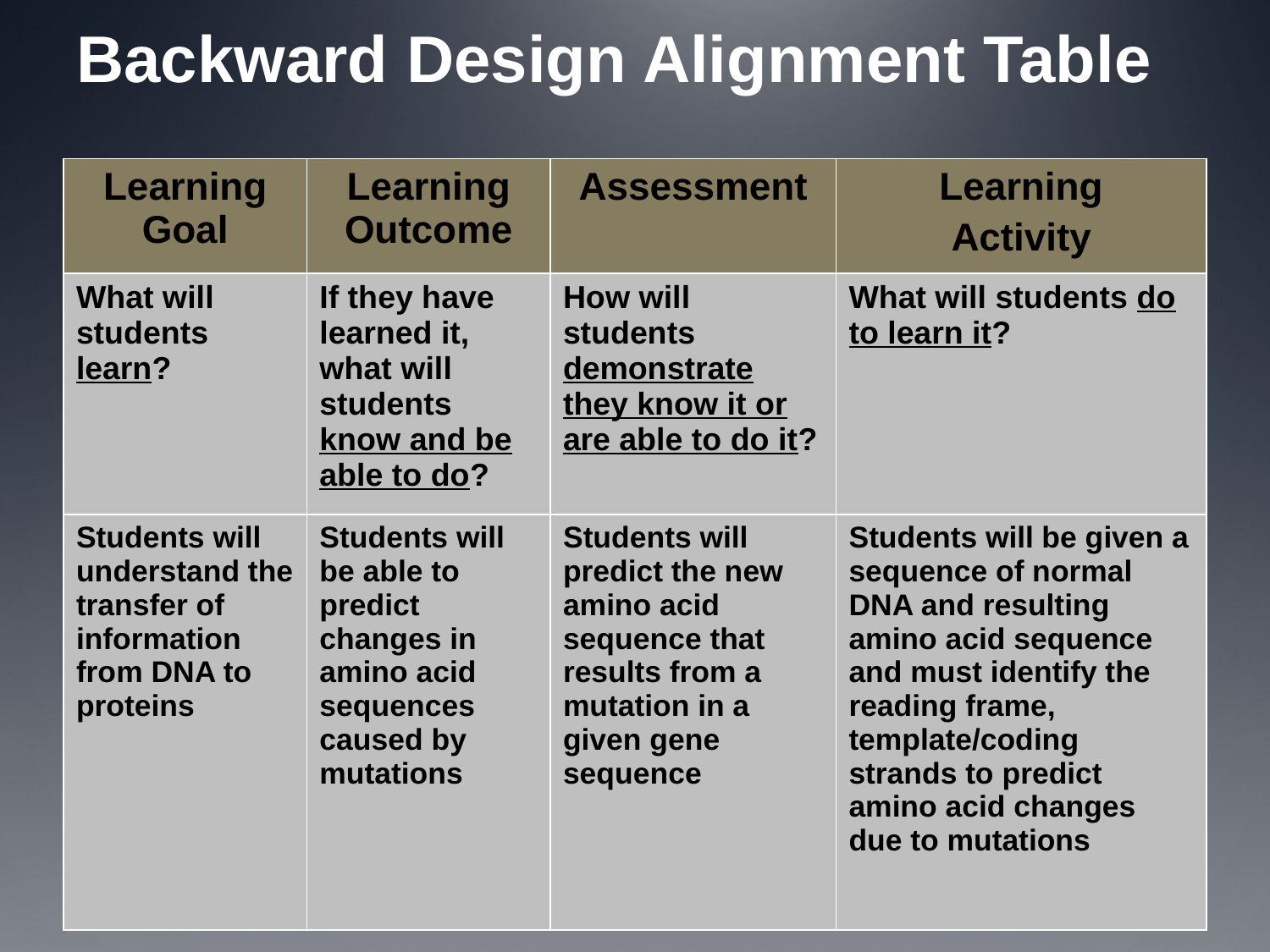

Backward Design Alignment Table
| Learning Goal | Learning Outcome | Assessment | Learning Activity |
| --- | --- | --- | --- |
| What will students learn? | If they have learned it, what will students know and be able to do? | How will students demonstrate they know it or are able to do it? | What will students do to learn it? |
| Students will understand the transfer of information from DNA to proteins | Students will be able to predict changes in amino acid sequences caused by mutations | Students will predict the new amino acid sequence that results from a mutation in a given gene sequence | Students will be given a sequence of normal DNA and resulting amino acid sequence and must identify the reading frame, template/coding strands to predict amino acid changes due to mutations |